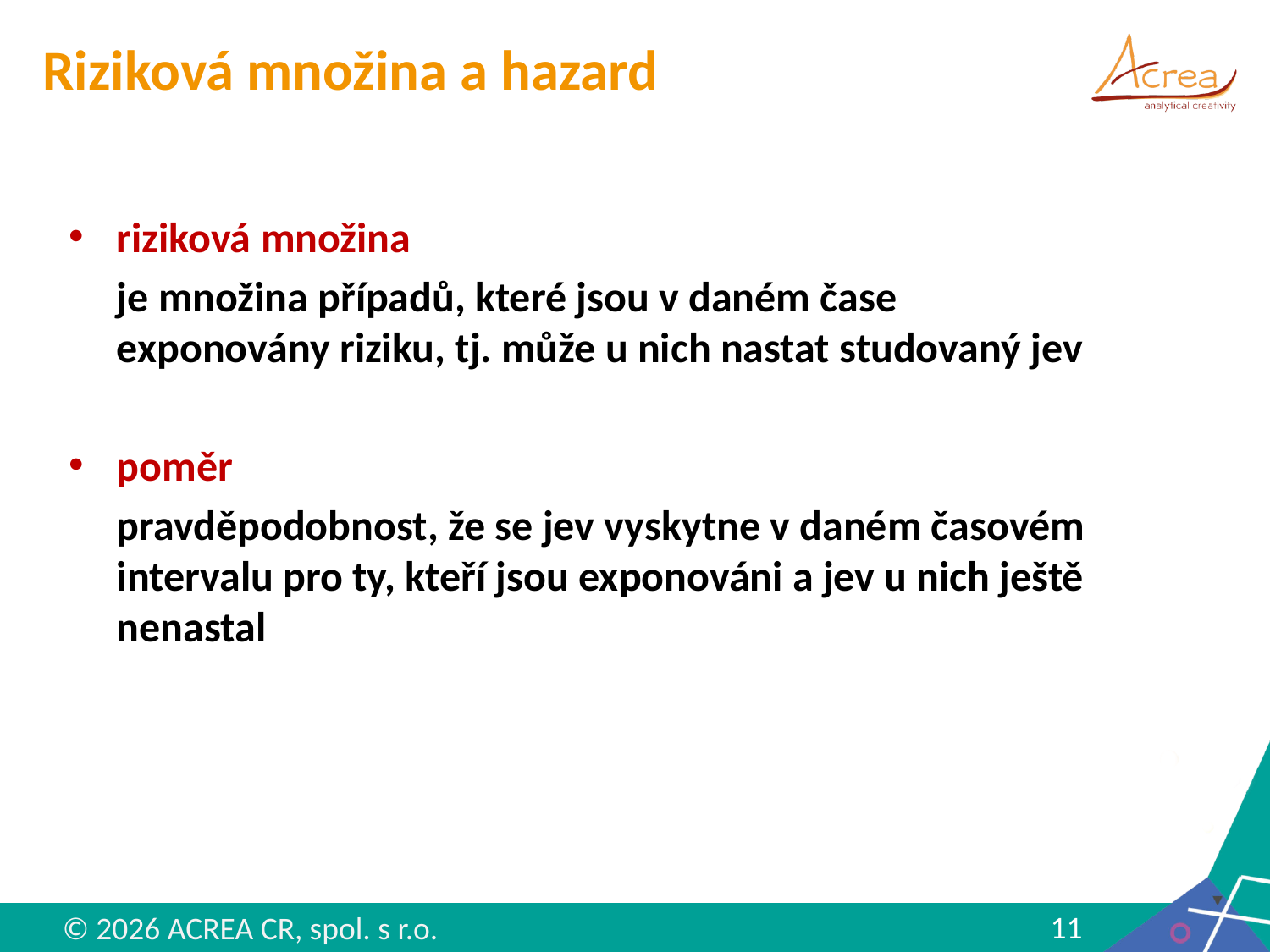

# Riziková množina a hazard
riziková množina
 	je množina případů, které jsou v daném čase exponovány riziku, tj. může u nich nastat studovaný jev

poměr
	pravděpodobnost, že se jev vyskytne v daném časovém intervalu pro ty, kteří jsou exponováni a jev u nich ještě nenastal